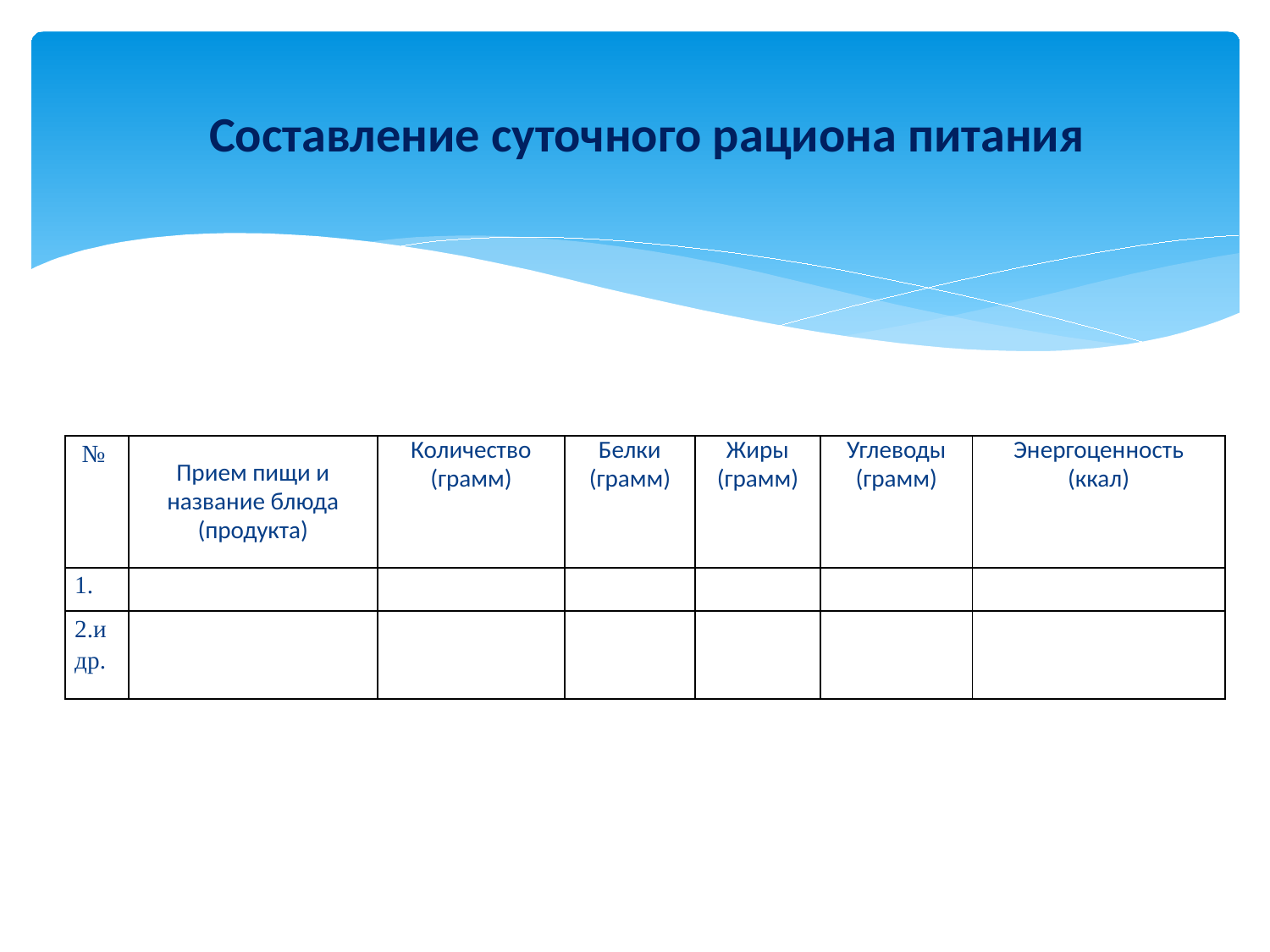

Составление суточного рациона питания
| № | Прием пищи и название блюда (продукта) | Количество (грамм) | Белки (грамм) | Жиры (грамм) | Углеводы (грамм) | Энергоценность (ккал) |
| --- | --- | --- | --- | --- | --- | --- |
| 1. |  |  |  |  |  |  |
| 2.и др. |  |  |  |  |  |  |